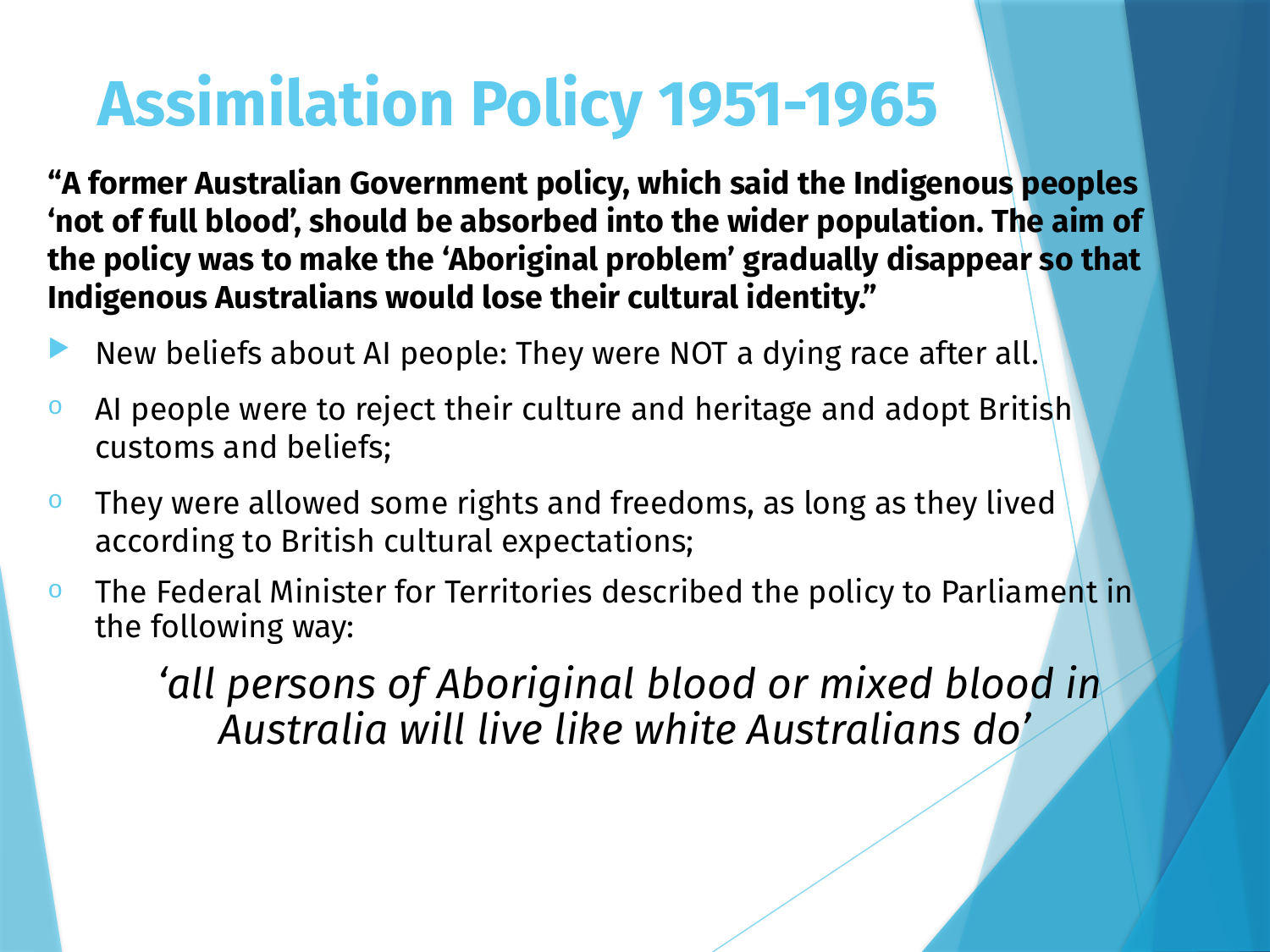

# Assimilation Policy 1951-1965
“A former Australian Government policy, which said the Indigenous peoples ‘not of full blood’, should be absorbed into the wider population. The aim of the policy was to make the ‘Aboriginal problem’ gradually disappear so that Indigenous Australians would lose their cultural identity.”
New beliefs about AI people: They were NOT a dying race after all.
AI people were to reject their culture and heritage and adopt British customs and beliefs;
They were allowed some rights and freedoms, as long as they lived according to British cultural expectations;
The Federal Minister for Territories described the policy to Parliament in the following way:
‘all persons of Aboriginal blood or mixed blood in Australia will live like white Australians do’

© 2009 Haileybury